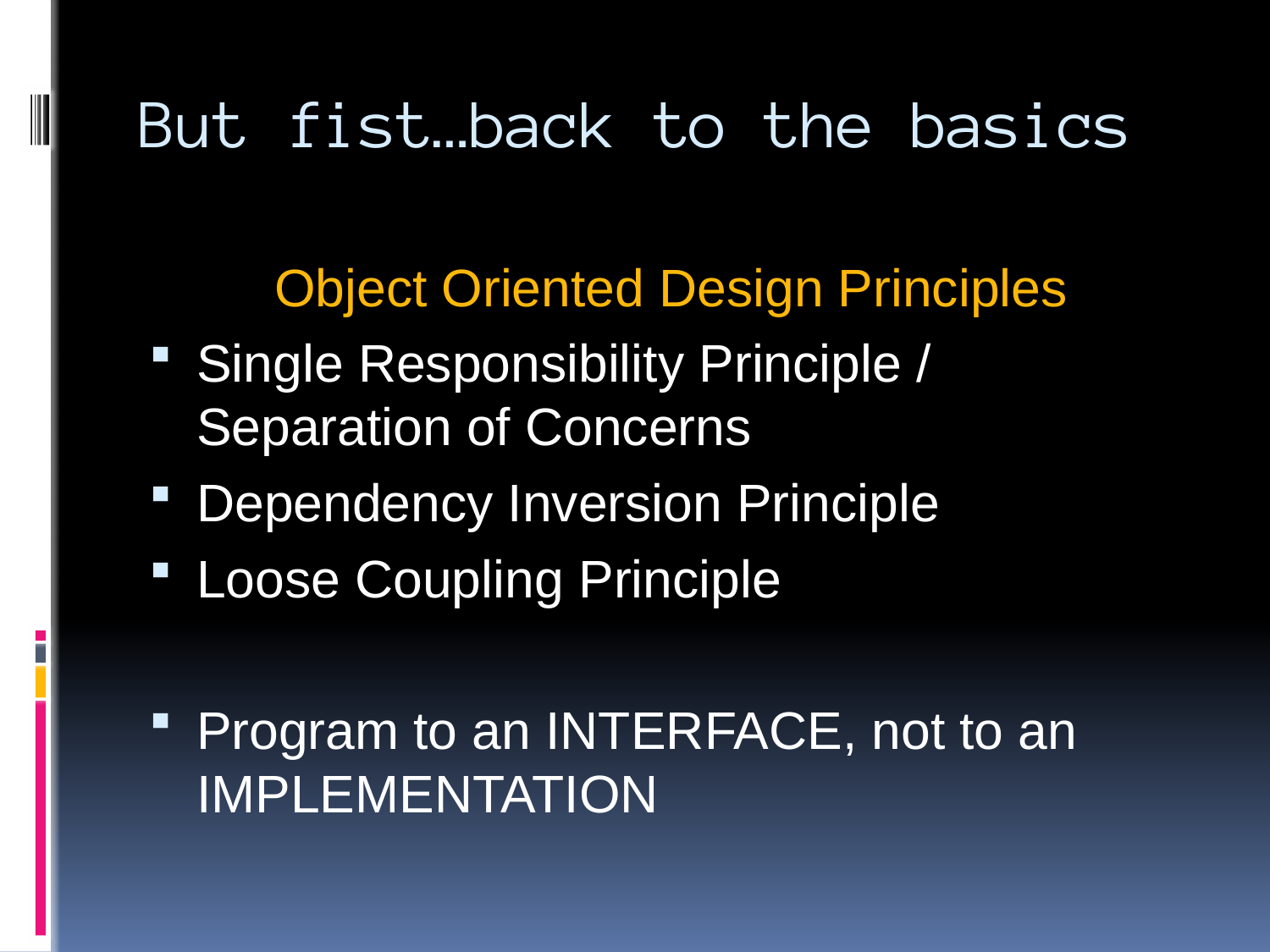

# But fist…back to the basics
Object Oriented Design Principles
Single Responsibility Principle /
Separation of Concerns
Dependency Inversion Principle
Loose Coupling Principle

Program to an INTERFACE, not to an IMPLEMENTATION